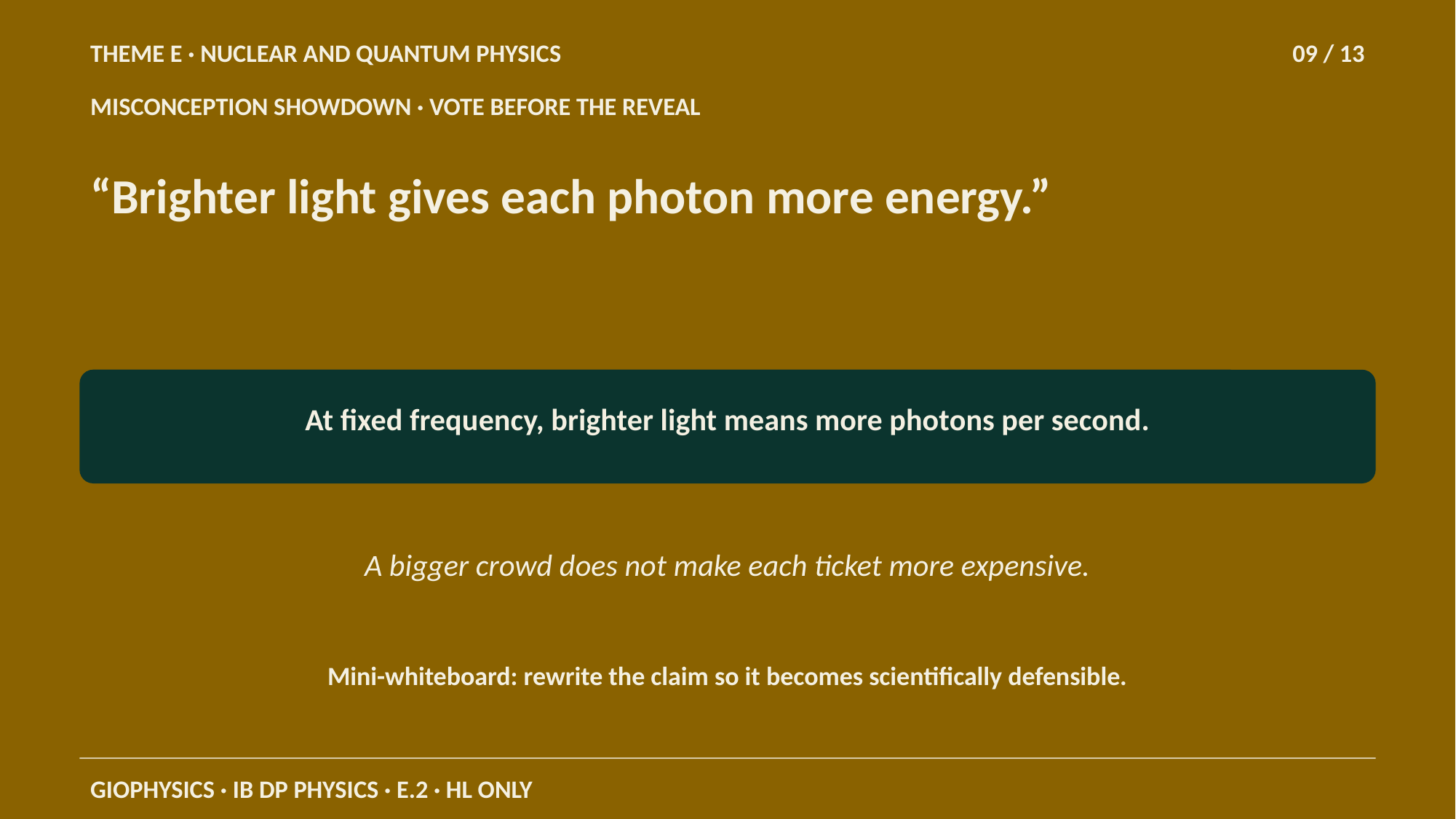

THEME E · NUCLEAR AND QUANTUM PHYSICS
09 / 13
MISCONCEPTION SHOWDOWN · VOTE BEFORE THE REVEAL
“Brighter light gives each photon more energy.”

At fixed frequency, brighter light means more photons per second.
A bigger crowd does not make each ticket more expensive.
Mini-whiteboard: rewrite the claim so it becomes scientifically defensible.

GIOPHYSICS · IB DP PHYSICS · E.2 · HL ONLY